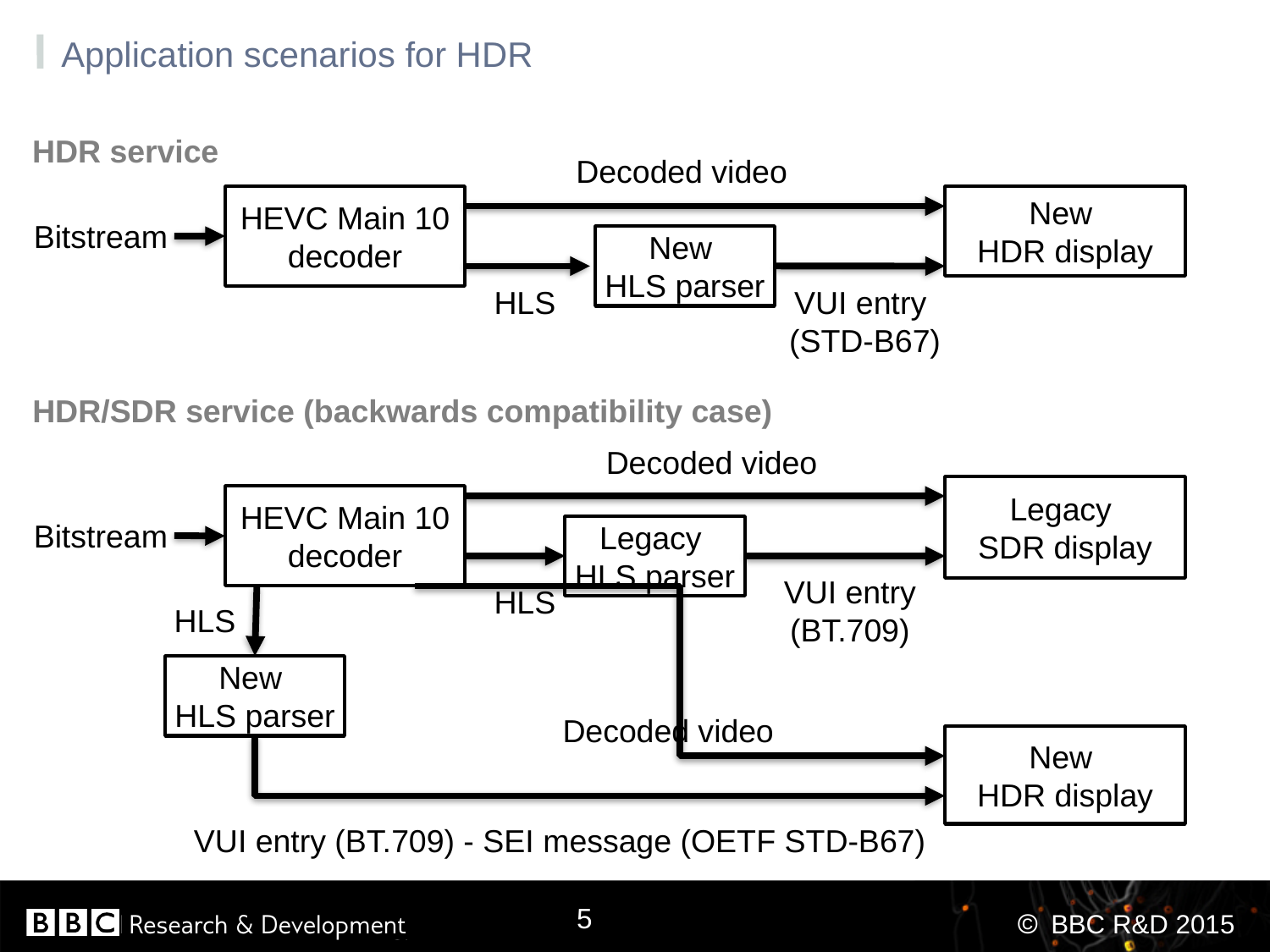

# Application scenarios for HDR
HDR service
Decoded video
HEVC Main 10 decoder
New
HDR display
Bitstream
New
HLS parser
HLS
VUI entry
(STD-B67)
HDR/SDR service (backwards compatibility case)
Decoded video
Legacy
SDR display
HEVC Main 10 decoder
Bitstream
Legacy
HLS parser
VUI entry
(BT.709)
HLS
HLS
New
HLS parser
Decoded video
New
HDR display
VUI entry (BT.709) - SEI message (OETF STD-B67)